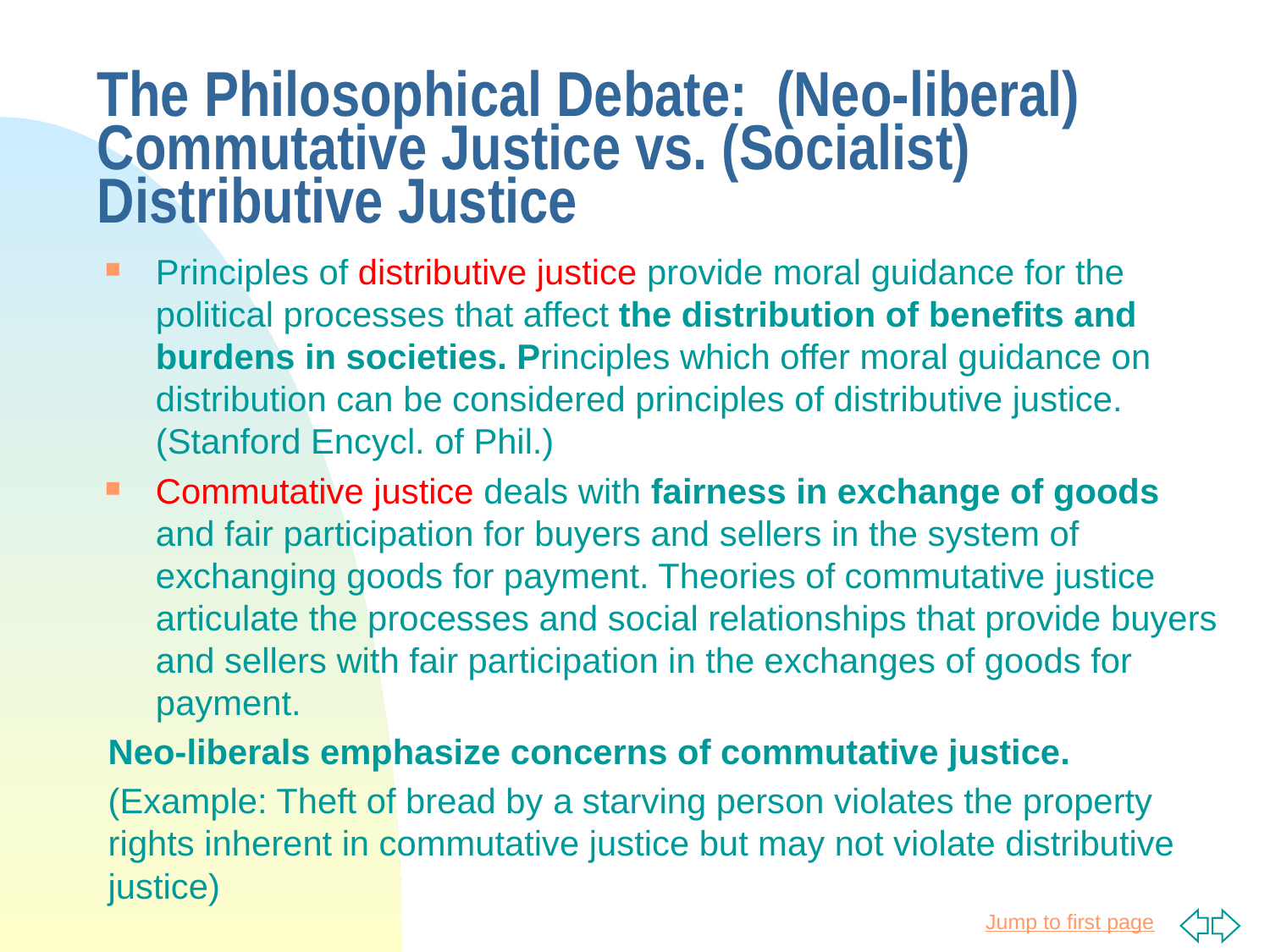

# The Philosophical Debate:  (Neo-liberal) Commutative Justice vs. (Socialist) Distributive Justice
Principles of distributive justice provide moral guidance for the political processes that affect the distribution of benefits and burdens in societies. Principles which offer moral guidance on distribution can be considered principles of distributive justice. (Stanford Encycl. of Phil.)
Commutative justice deals with fairness in exchange of goods and fair participation for buyers and sellers in the system of exchanging goods for payment. Theories of commutative justice articulate the processes and social relationships that provide buyers and sellers with fair participation in the exchanges of goods for payment.
Neo-liberals emphasize concerns of commutative justice.
(Example: Theft of bread by a starving person violates the property rights inherent in commutative justice but may not violate distributive justice)